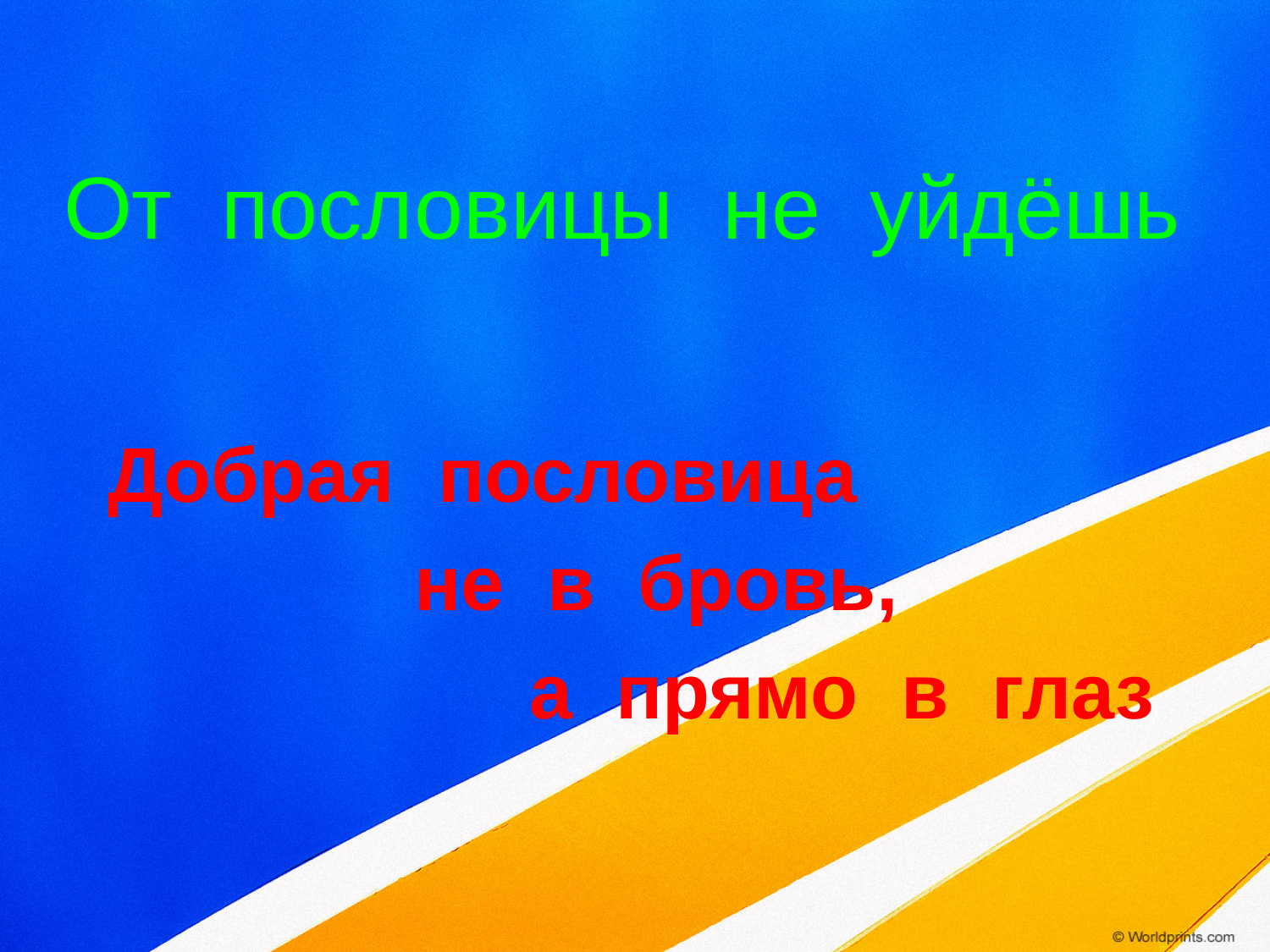

От  пословицы  не  уйдёшь

  Добрая  пословица
   не  в  бровь,
                     а  прямо  в  глаз